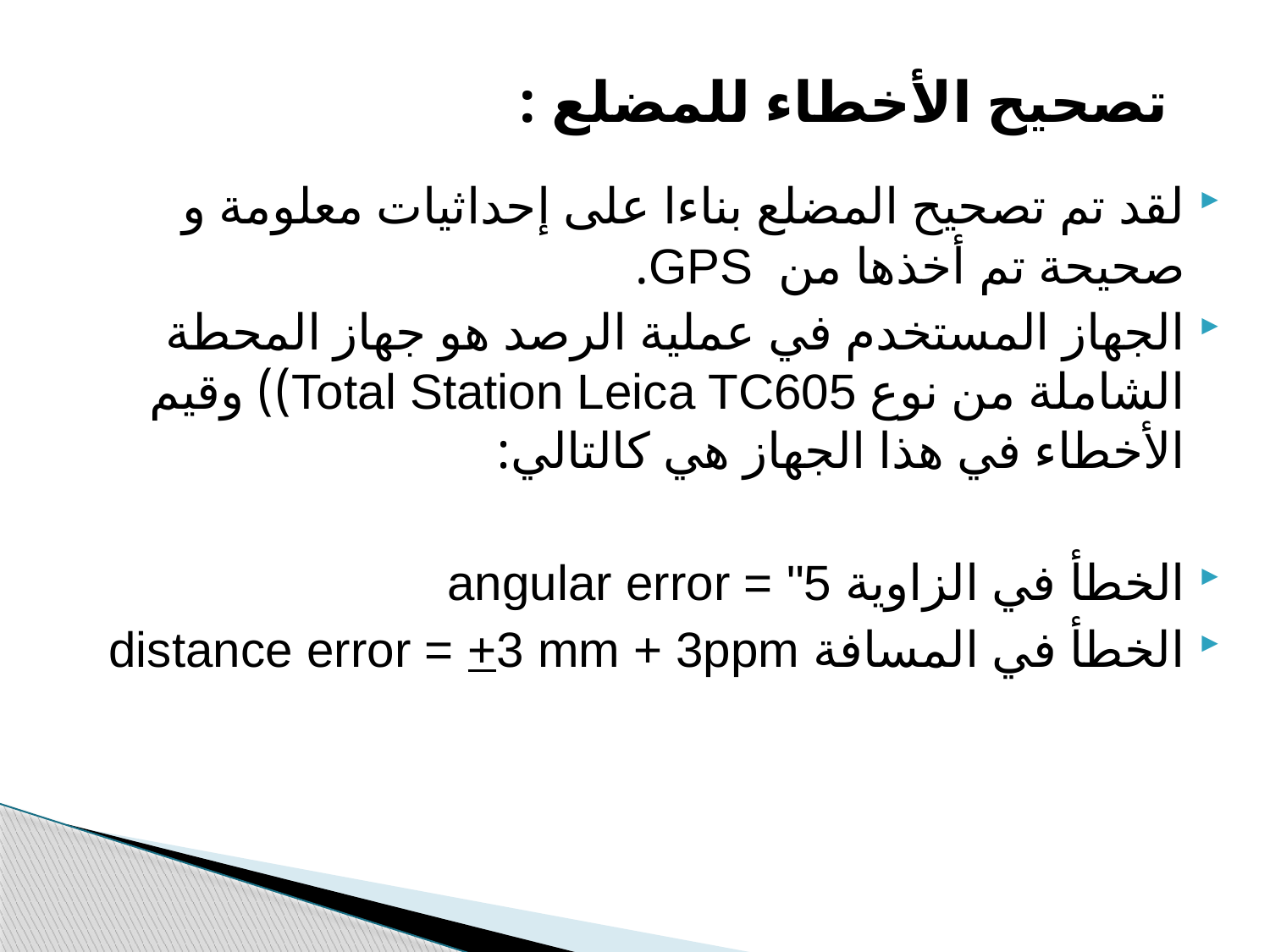

تصحيح الأخطاء للمضلع :

لقد تم تصحيح المضلع بناءا على إحداثيات معلومة و صحيحة تم أخذها من  GPS.
الجهاز المستخدم في عملية الرصد هو جهاز المحطة الشاملة من نوع Total Station Leica TC605)) وقيم الأخطاء في هذا الجهاز هي كالتالي:

الخطأ في الزاوية angular error = "5
الخطأ في المسافة distance error = +3 mm + 3ppm